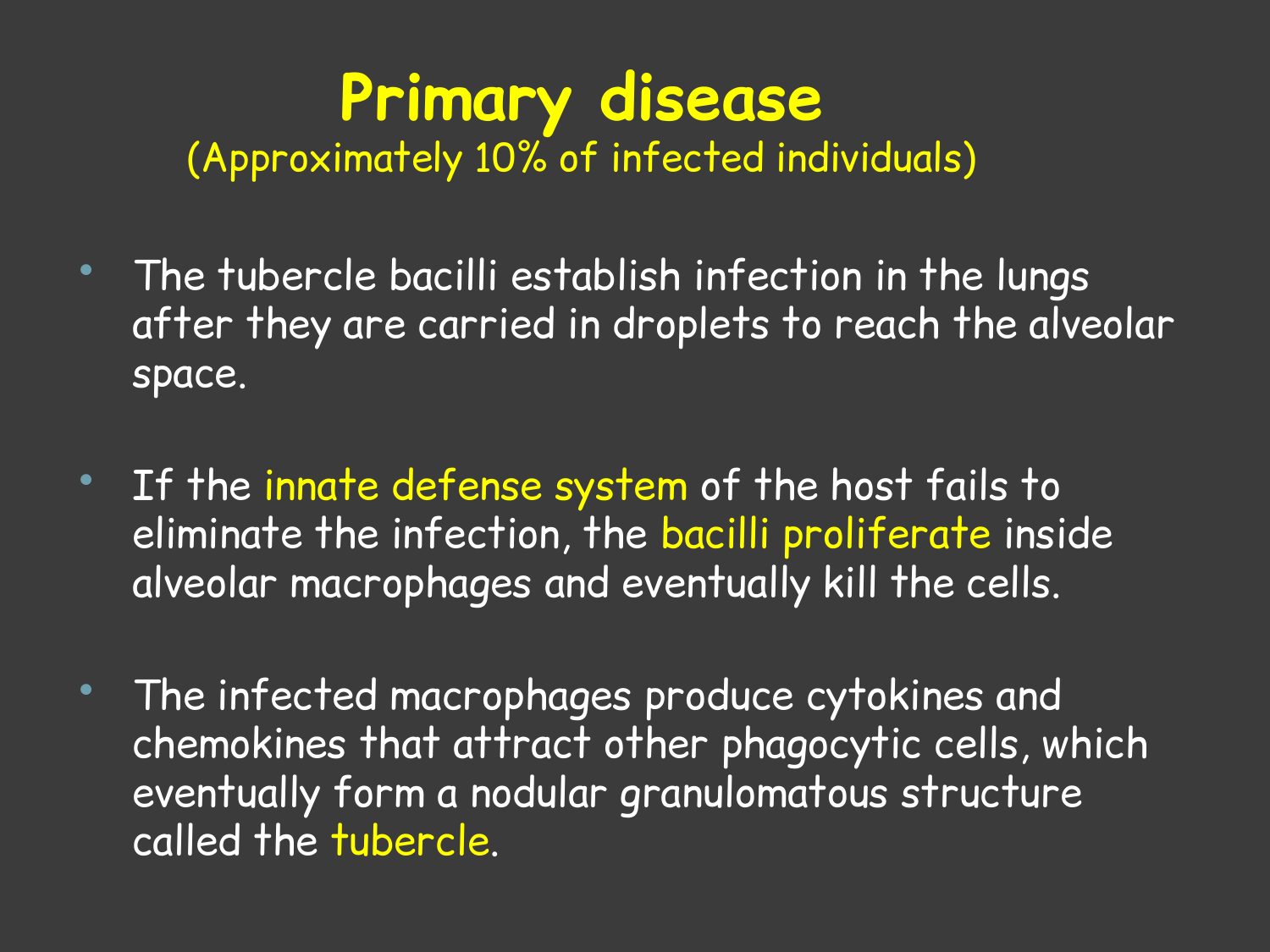

# Primary disease (Approximately 10% of infected individuals)
The tubercle bacilli establish infection in the lungs after they are carried in droplets to reach the alveolar space.

If the innate defense system of the host fails to eliminate the infection, the bacilli proliferate inside alveolar macrophages and eventually kill the cells.

The infected macrophages produce cytokines and chemokines that attract other phagocytic cells, which eventually form a nodular granulomatous structure called the tubercle.